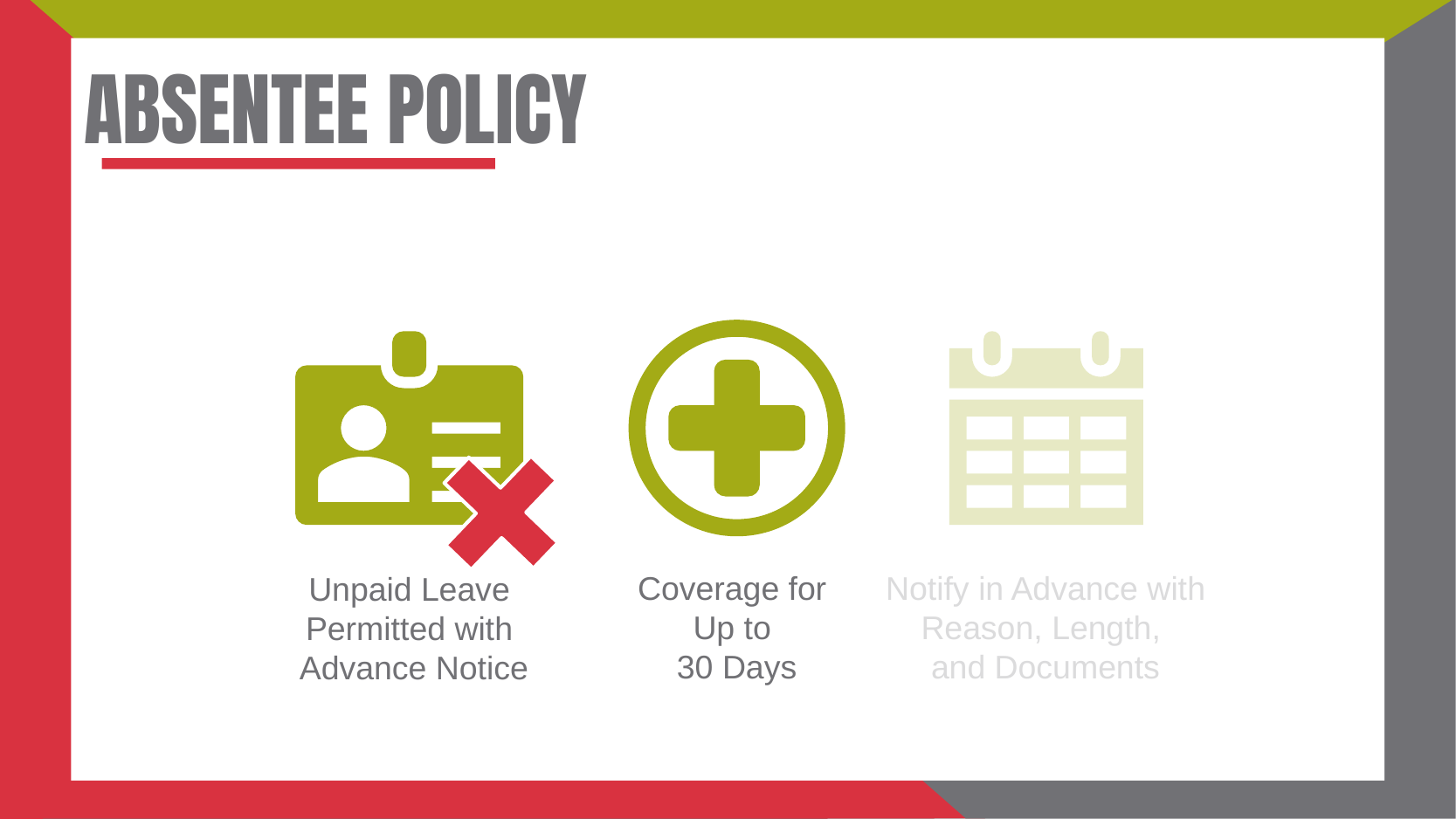

# ABSENTEE POLICY

Notify in Advance with Reason, Length,
and Documents
Coverage for
Up to
30 Days
Unpaid Leave
Permitted with
Advance Notice